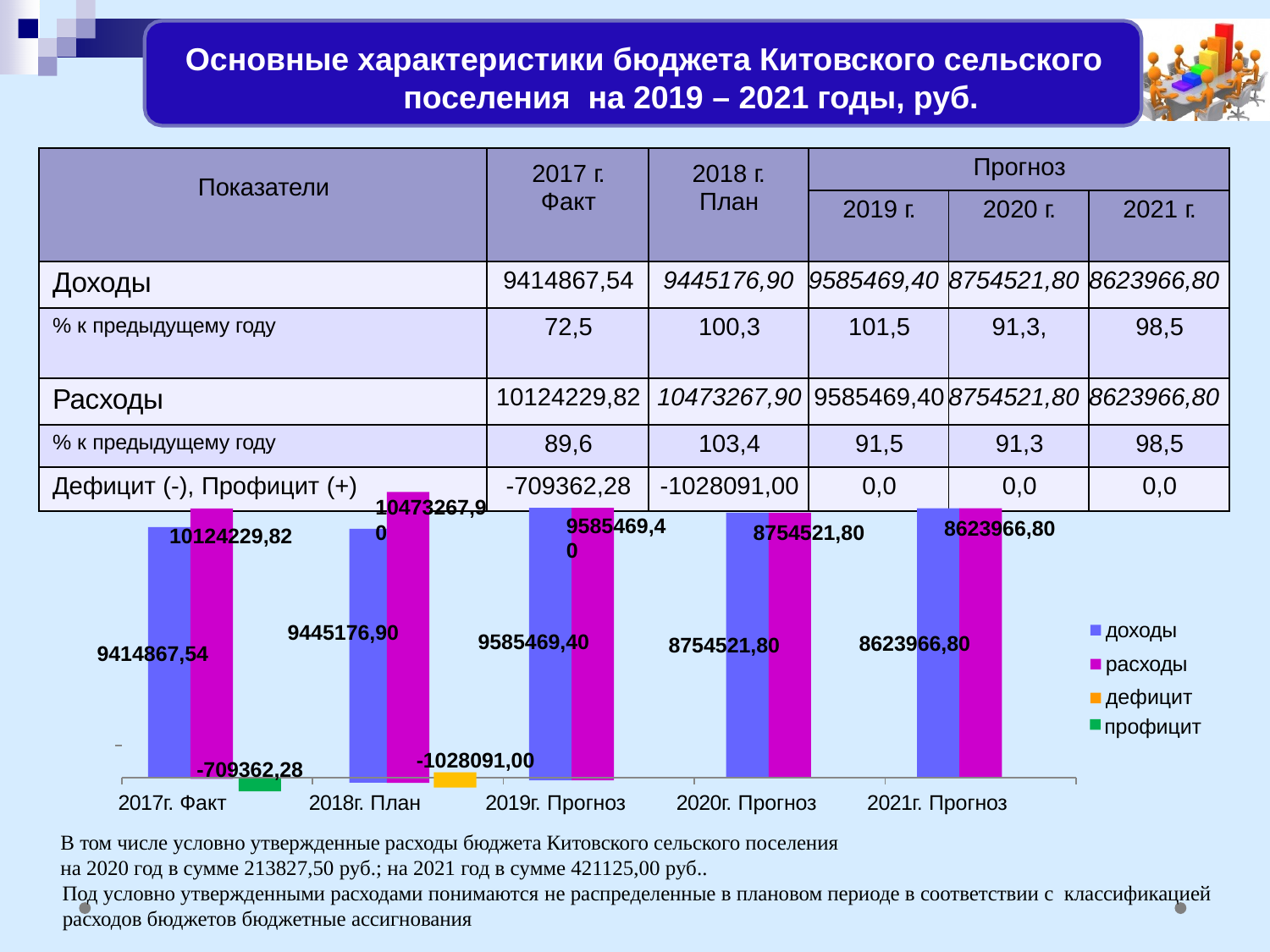

Основные характеристики бюджета Китовского сельского поселения  на 2019 – 2021 годы, руб.

| Показатели | 2017 г. Факт | 2018 г. План | Прогноз |  |  |
| --- | --- | --- | --- | --- | --- |
|  |  |  | 2019 г. | 2020 г. | 2021 г. |
| Доходы | 9414867,54 | 9445176,90 | 9585469,40 | 8754521,80 | 8623966,80 |
| % к предыдущему году | 72,5 | 100,3 | 101,5 | 91,3, | 98,5 |
| Расходы | 10124229,82 | 10473267,90 | 9585469,40 | 8754521,80 | 8623966,80 |
| % к предыдущему году | 89,6 | 103,4 | 91,5 | 91,3 | 98,5 |
| Дефицит (-), Профицит (+) | -709362,28 | -1028091,00 | 0,0 | 0,0 | 0,0 |

10473267,90

9585469,40

8623966,80
8754521,80
10124229,82

доходы  расходы  дефицит
9445176,90

9585469,40
8623966,80
8754521,80
9414867,54

профицит

-1028091,00

-709362,28
2017г. Факт	2018г. План	2019г. Прогноз	2020г. Прогноз	2021г. Прогноз

В том числе условно утвержденные расходы бюджета Китовского сельского поселения
на 2020 год в сумме 213827,50 руб.; на 2021 год в сумме 421125,00 руб..
Под условно утвержденными расходами понимаются не распределенные в плановом периоде в соответствии с  классификацией расходов бюджетов бюджетные ассигнования